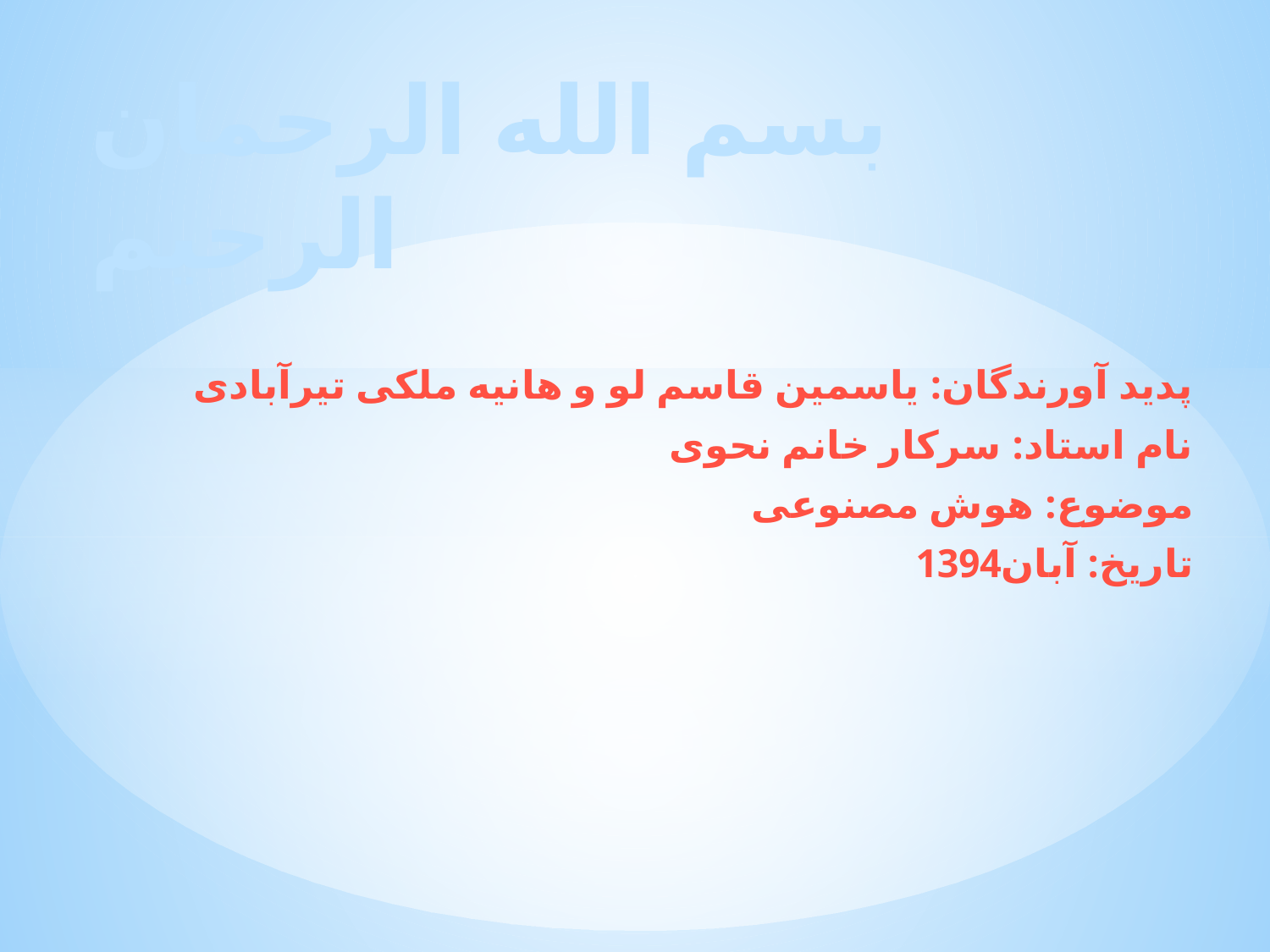

بسم الله الرحمان الرحیم

پدید آورندگان: یاسمین قاسم لو و هانیه ملکی تیرآبادی
نام استاد: سرکار خانم نحوی
موضوع: هوش مصنوعی
تاریخ: آبان1394
#